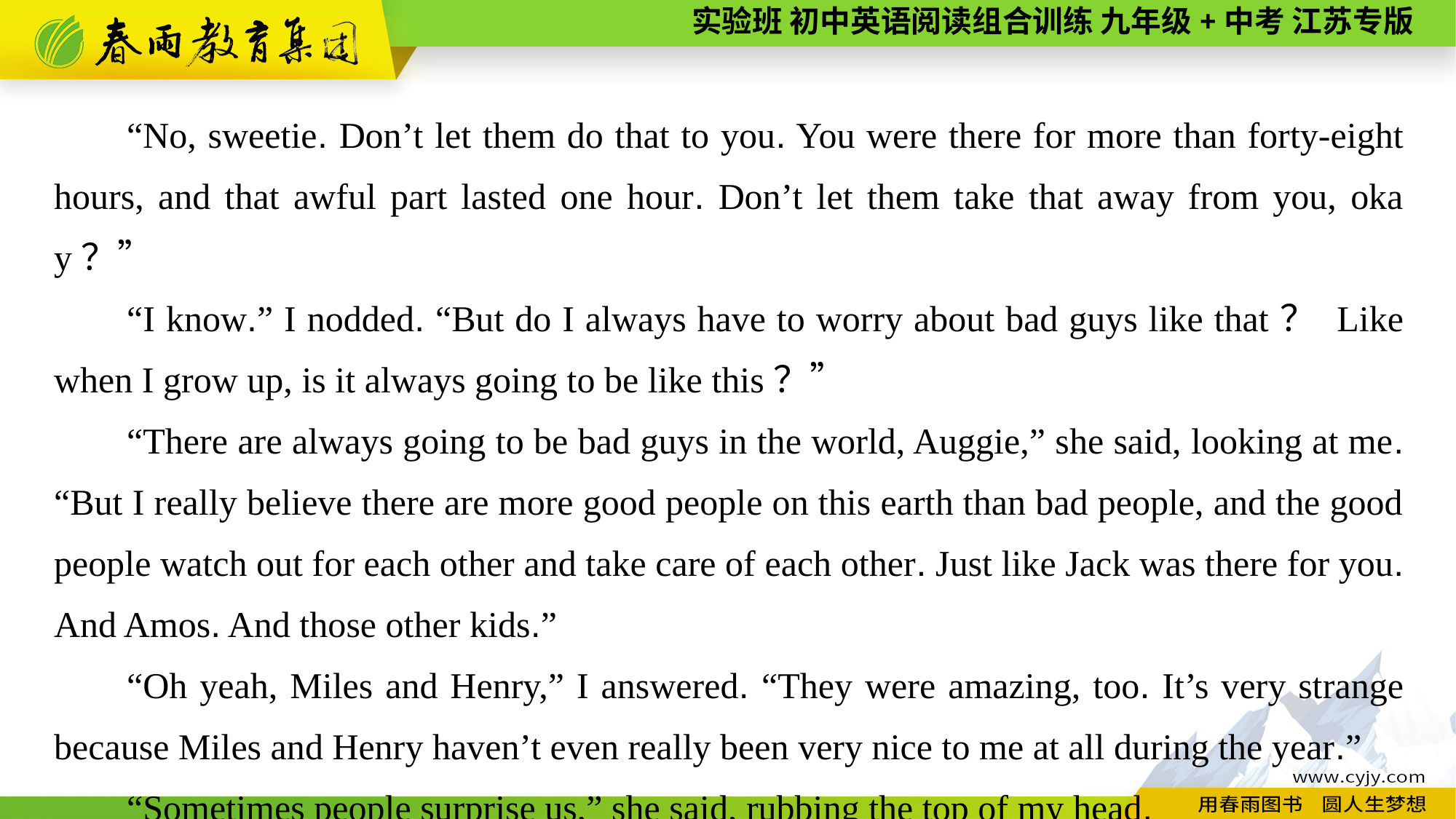

“No, sweetie. Don’t let them do that to you. You were there for more than forty-eight hours, and that awful part lasted one hour. Don’t let them take that away from you, okay？”
“I know.” I nodded. “But do I always have to worry about bad guys like that？ Like when I grow up, is it always going to be like this？”
“There are always going to be bad guys in the world, Auggie,” she said, looking at me. “But I really believe there are more good people on this earth than bad people, and the good people watch out for each other and take care of each other. Just like Jack was there for you. And Amos. And those other kids.”
“Oh yeah, Miles and Henry,” I answered. “They were amazing, too. It’s very strange because Miles and Henry haven’t even really been very nice to me at all during the year.”
“Sometimes people surprise us,” she said, rubbing the top of my head.